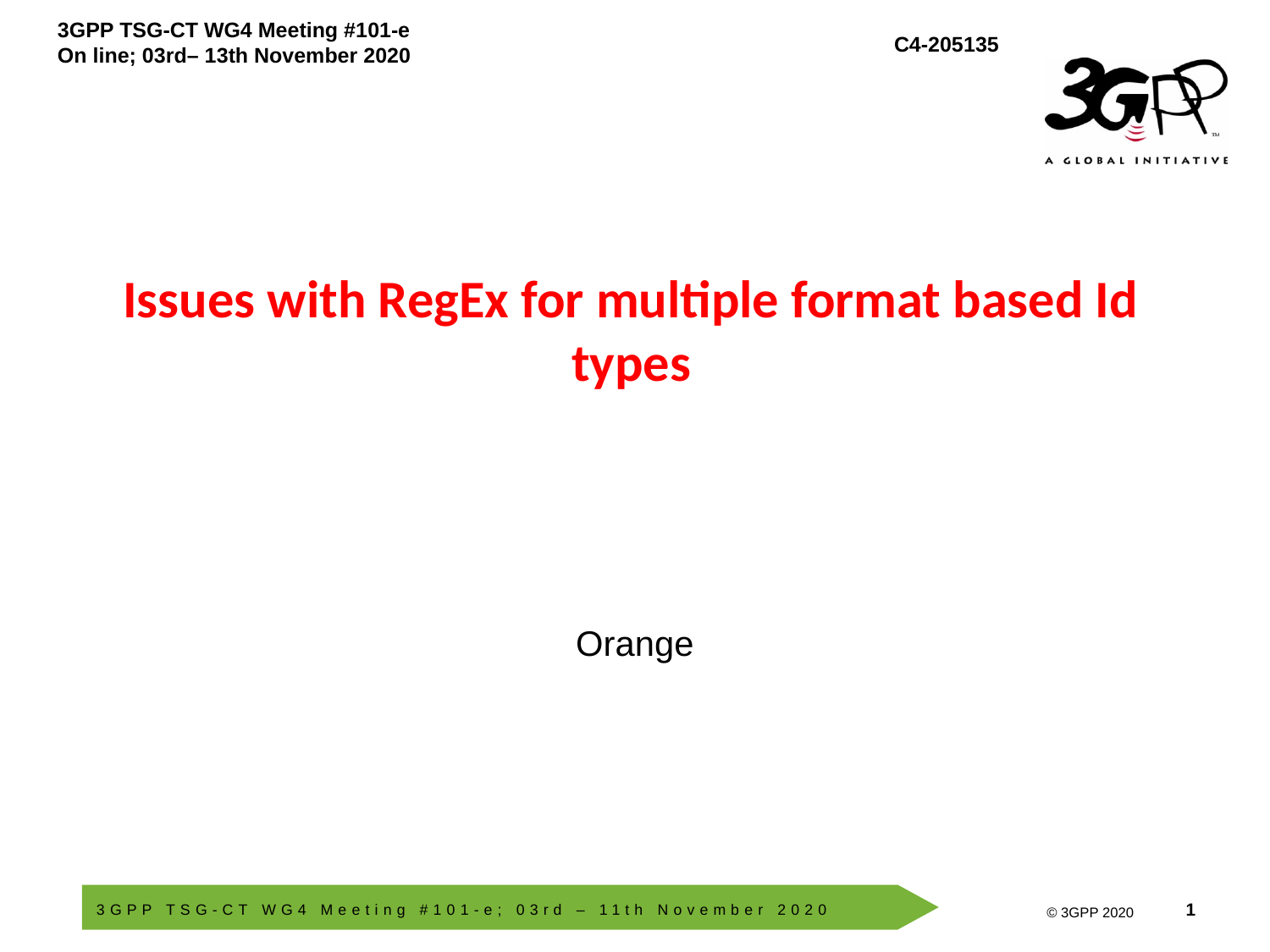

# Issues with RegEx for multiple format based Id types

Orange